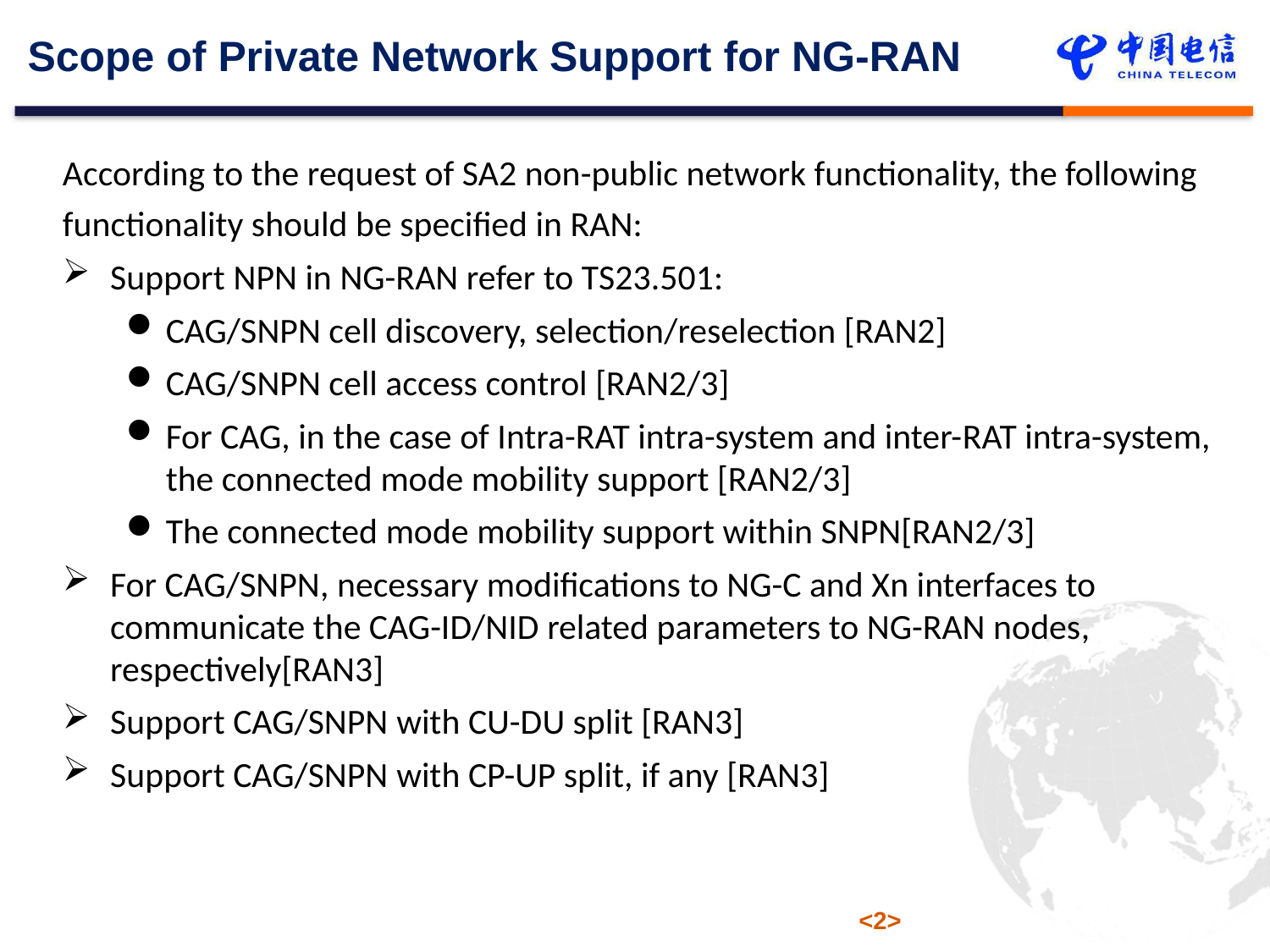

# Scope of Private Network Support for NG-RAN
According to the request of SA2 non-public network functionality, the following functionality should be specified in RAN:
Support NPN in NG-RAN refer to TS23.501:
CAG/SNPN cell discovery, selection/reselection [RAN2]
CAG/SNPN cell access control [RAN2/3]
For CAG, in the case of Intra-RAT intra-system and inter-RAT intra-system, the connected mode mobility support [RAN2/3]
The connected mode mobility support within SNPN[RAN2/3]
For CAG/SNPN, necessary modifications to NG-C and Xn interfaces to communicate the CAG-ID/NID related parameters to NG-RAN nodes, respectively[RAN3]
Support CAG/SNPN with CU-DU split [RAN3]
Support CAG/SNPN with CP-UP split, if any [RAN3]